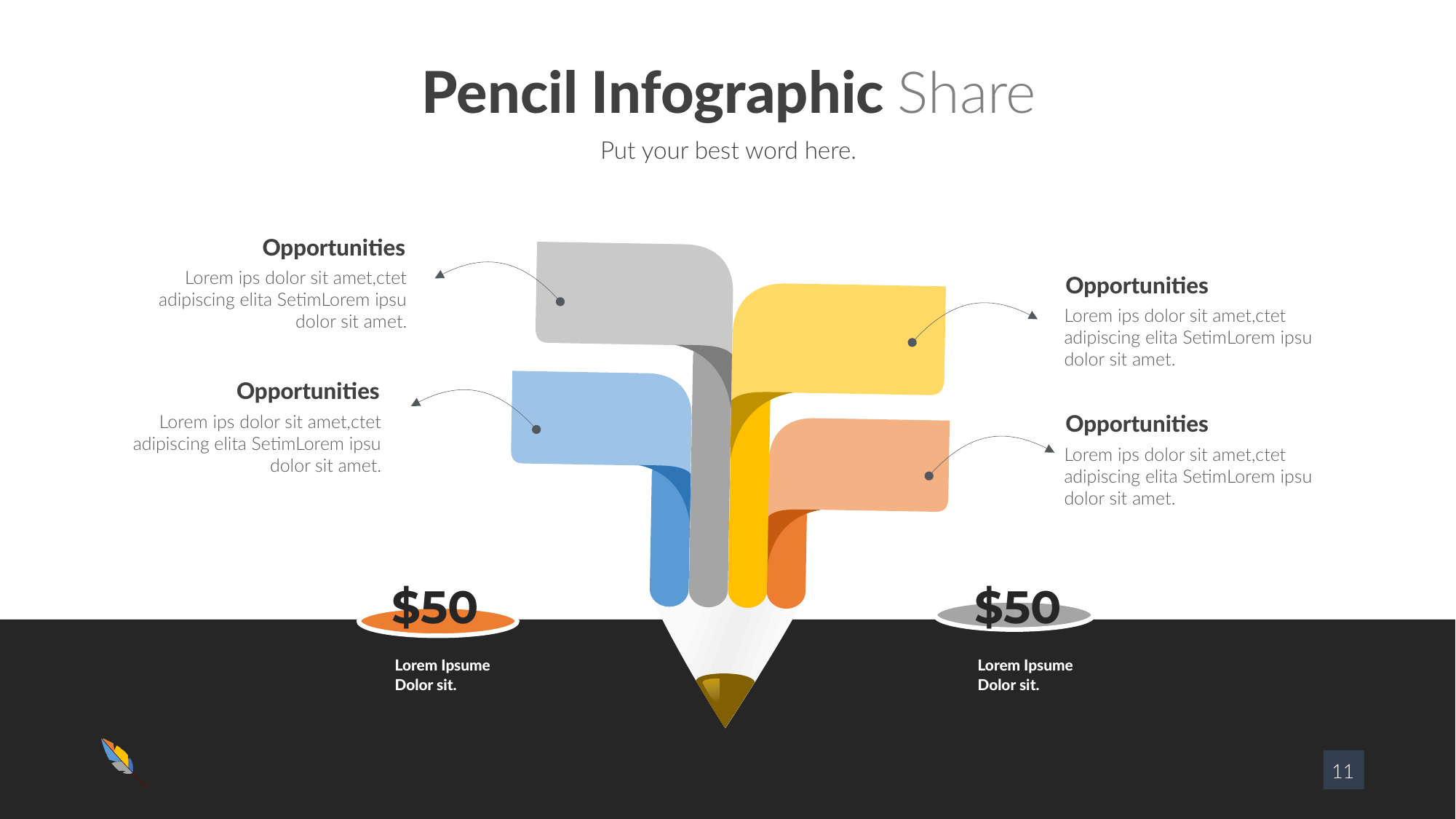

Pencil Infographic Share
Put your best word here.
Opportunities
Lorem ips dolor sit amet,ctet adipiscing elita SetimLorem ipsu dolor sit amet.

Opportunities
Lorem ips dolor sit amet,ctet adipiscing elita SetimLorem ipsu dolor sit amet.

Opportunities
Lorem ips dolor sit amet,ctet adipiscing elita SetimLorem ipsu dolor sit amet.
Opportunities
Lorem ips dolor sit amet,ctet adipiscing elita SetimLorem ipsu dolor sit amet.

$50

Lorem Ipsume
Dolor sit.
$50

Lorem Ipsume
Dolor sit.

11